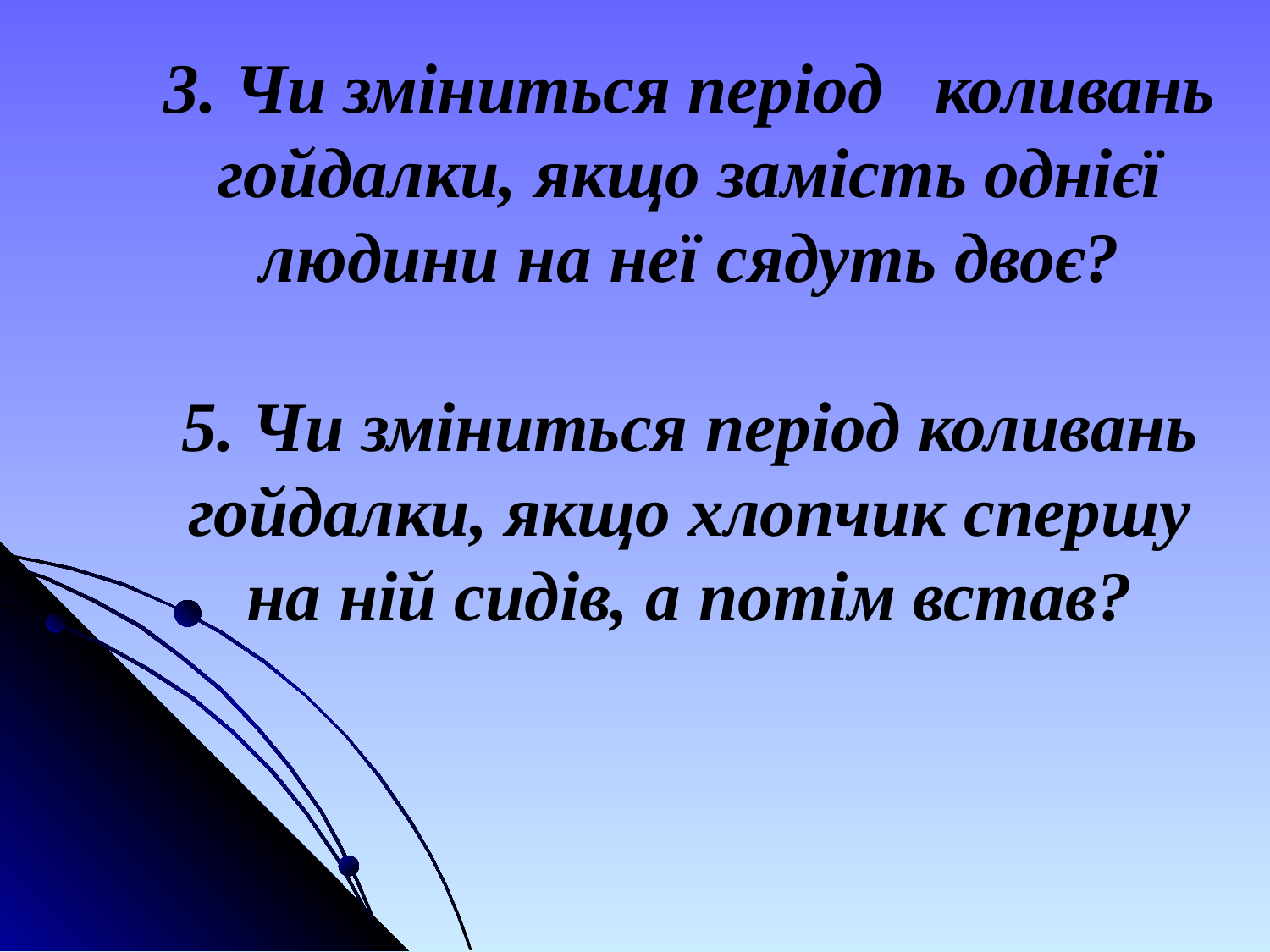

3. Чи зміниться період   коливань гойдалки, якщо замість однієї людини на неї сядуть двоє?

5. Чи зміниться період коливань гойдалки, якщо хлопчик спершу на ній сидів, а потім встав?